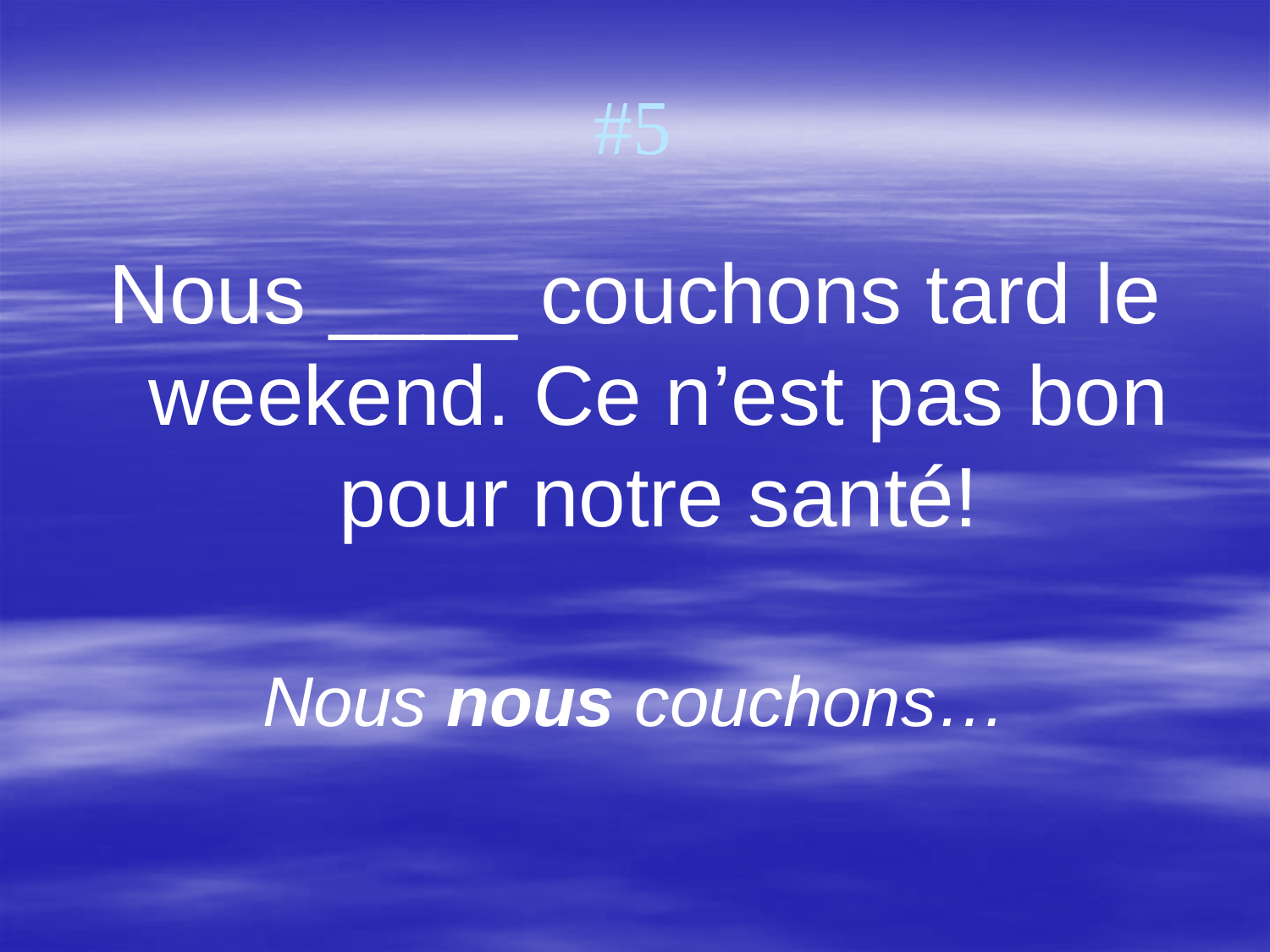

# #5
Nous ____ couchons tard le weekend. Ce n’est pas bon pour notre santé!

Nous nous couchons…